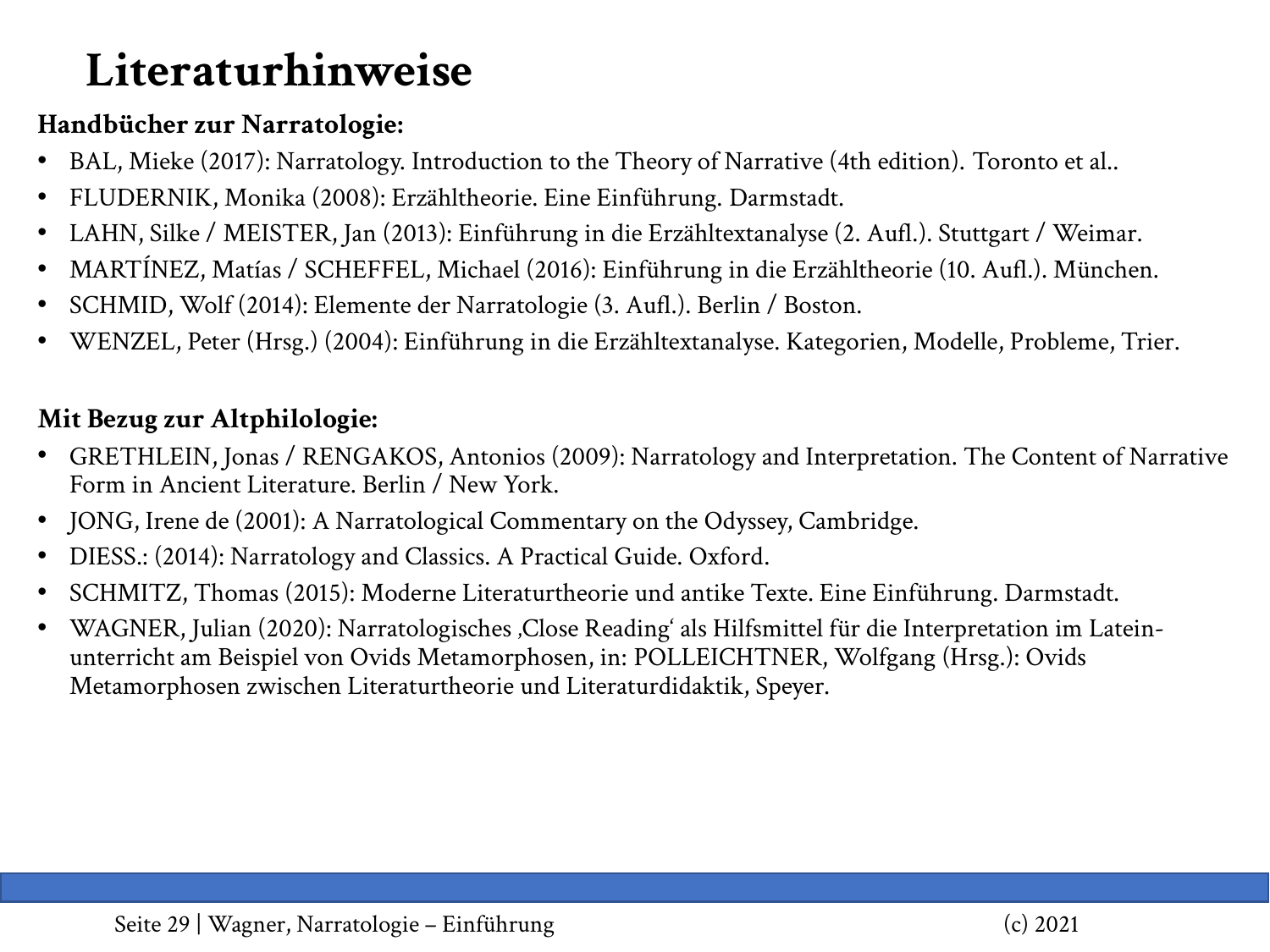

# Literaturhinweise
Handbücher zur Narratologie:
Bal, Mieke (2017): Narratology. Introduction to the Theory of Narrative (4th edition). Toronto et al..
Fludernik, Monika (2008): Erzähltheorie. Eine Einführung. Darmstadt.
Lahn, Silke / Meister, Jan (2013): Einführung in die Erzähltextanalyse (2. Aufl.). Stuttgart / Weimar.
Martínez, Matías / Scheffel, Michael (2016): Einführung in die Erzähltheorie (10. Aufl.). München.
Schmid, Wolf (2014): Elemente der Narratologie (3. Aufl.). Berlin / Boston.
Wenzel, Peter (Hrsg.) (2004): Einführung in die Erzähltextanalyse. Kategorien, Modelle, Probleme, Trier.

Mit Bezug zur Altphilologie:
Grethlein, Jonas / Rengakos, Antonios (2009): Narratology and Interpretation. The Content of Narrative Form in Ancient Literature. Berlin / New York.
Jong, Irene de (2001): A Narratological Commentary on the Odyssey, Cambridge.
Diess.: (2014): Narratology and Classics. A Practical Guide. Oxford.
Schmitz, Thomas (2015): Moderne Literaturtheorie und antike Texte. Eine Einführung. Darmstadt.
Wagner, Julian (2020): Narratologisches ‚Close Reading‘ als Hilfsmittel für die Interpretation im Latein-unterricht am Beispiel von Ovids Metamorphosen, in: Polleichtner, Wolfgang (Hrsg.): Ovids Metamorphosen zwischen Literaturtheorie und Literaturdidaktik, Speyer.

Seite 29 | Wagner, Narratologie – Einführung		            		(c) 2021